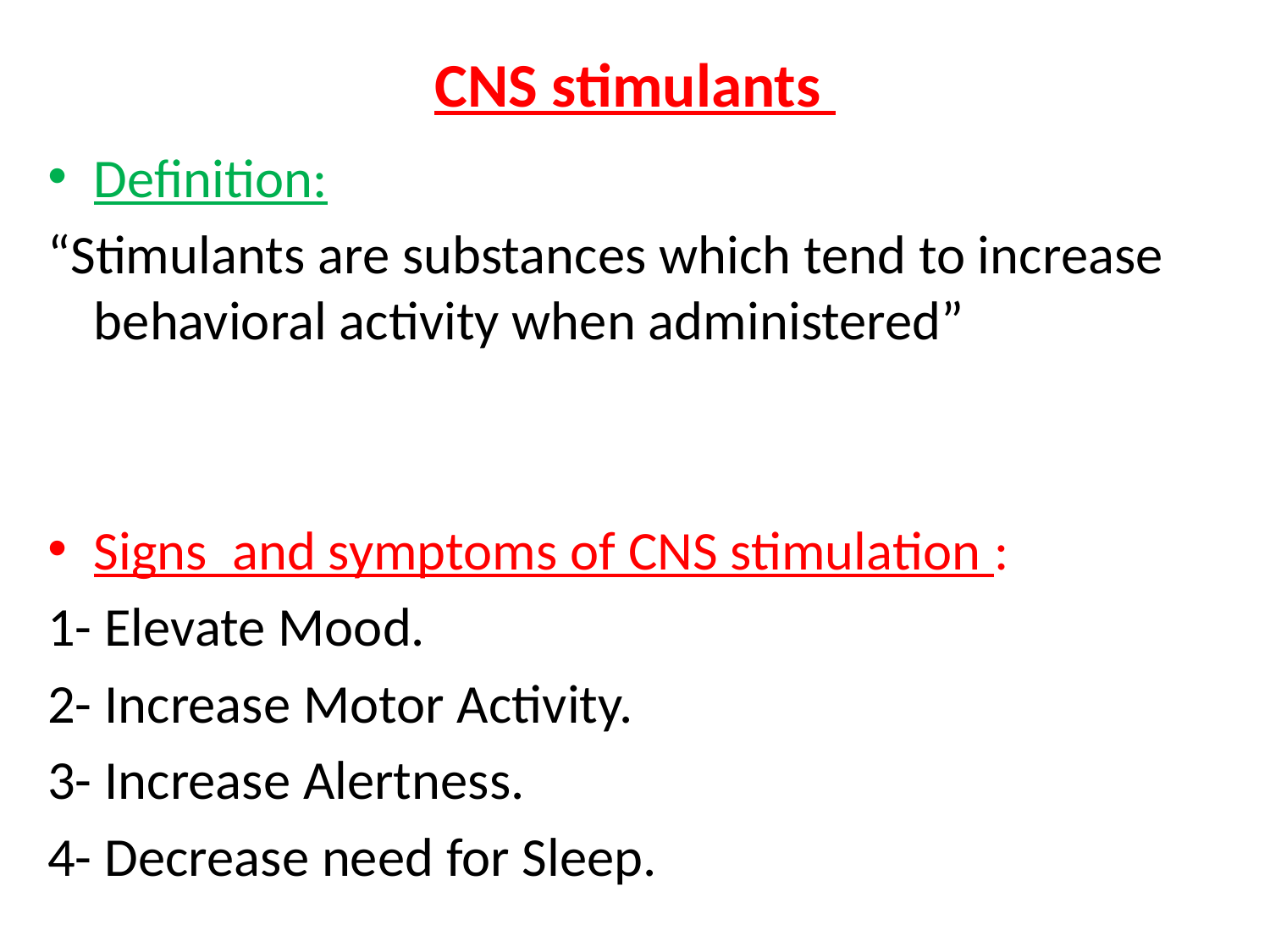

# CNS stimulants
Definition:
“Stimulants are substances which tend to increase behavioral activity when administered”

Signs  and symptoms of CNS stimulation :
1- Elevate Mood.
2- Increase Motor Activity.
3- Increase Alertness.
4- Decrease need for Sleep.